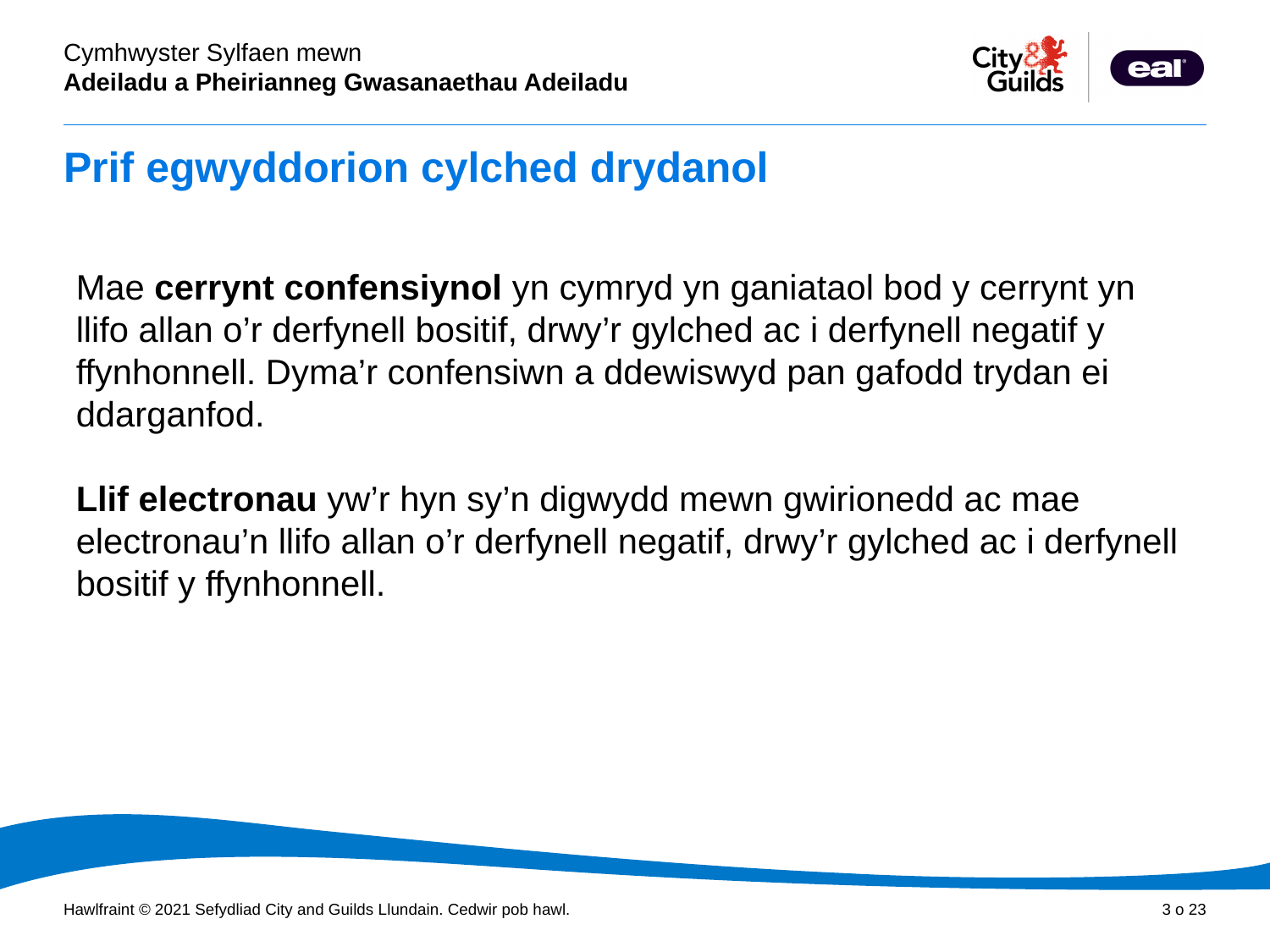

# Prif egwyddorion cylched drydanol

Mae cerrynt confensiynol yn cymryd yn ganiataol bod y cerrynt yn llifo allan o’r derfynell bositif, drwy’r gylched ac i derfynell negatif y ffynhonnell. Dyma’r confensiwn a ddewiswyd pan gafodd trydan ei ddarganfod.

Llif electronau yw’r hyn sy’n digwydd mewn gwirionedd ac mae electronau’n llifo allan o’r derfynell negatif, drwy’r gylched ac i derfynell bositif y ffynhonnell.